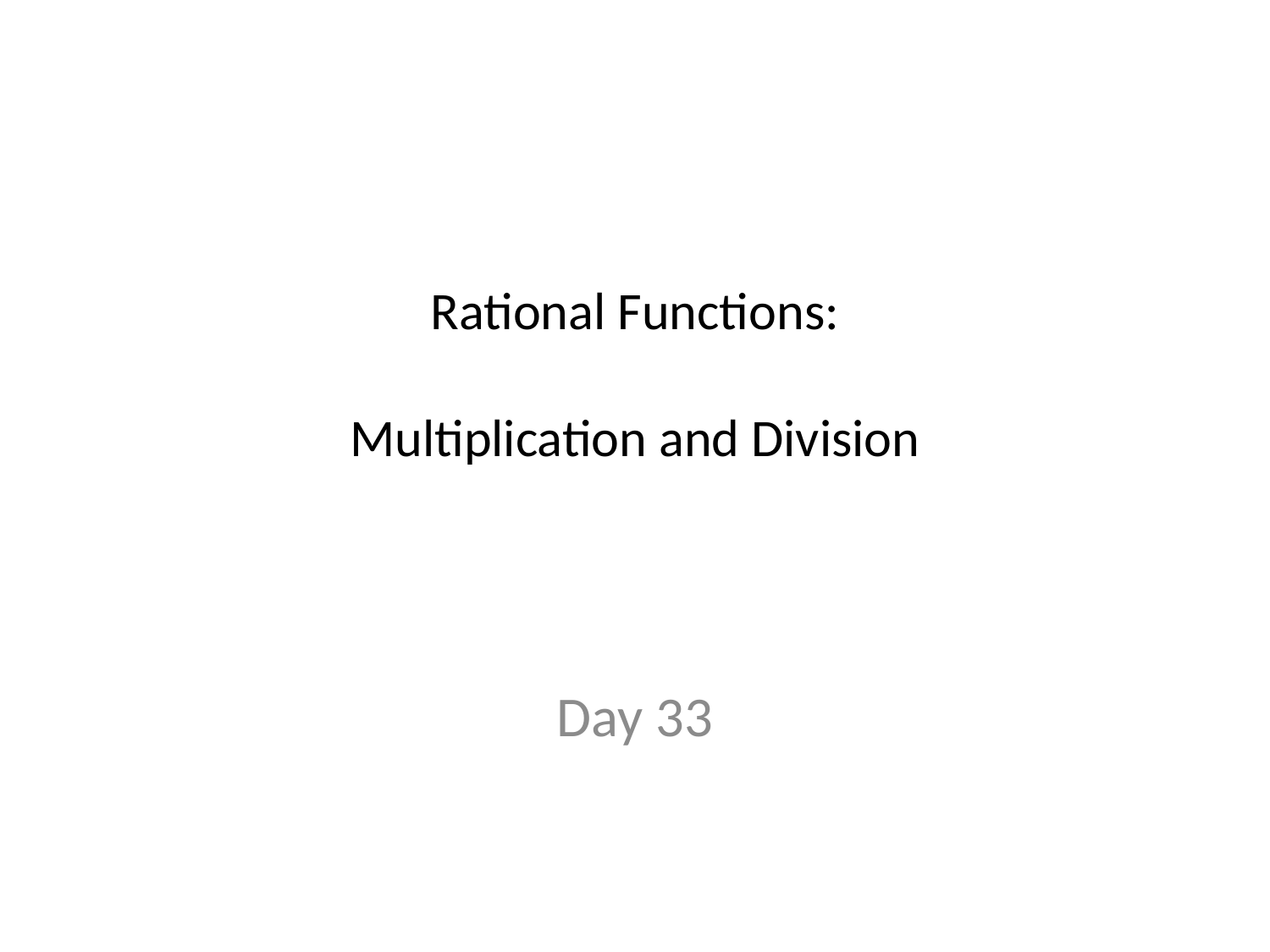

# Rational Functions: Multiplication and Division
Day 33